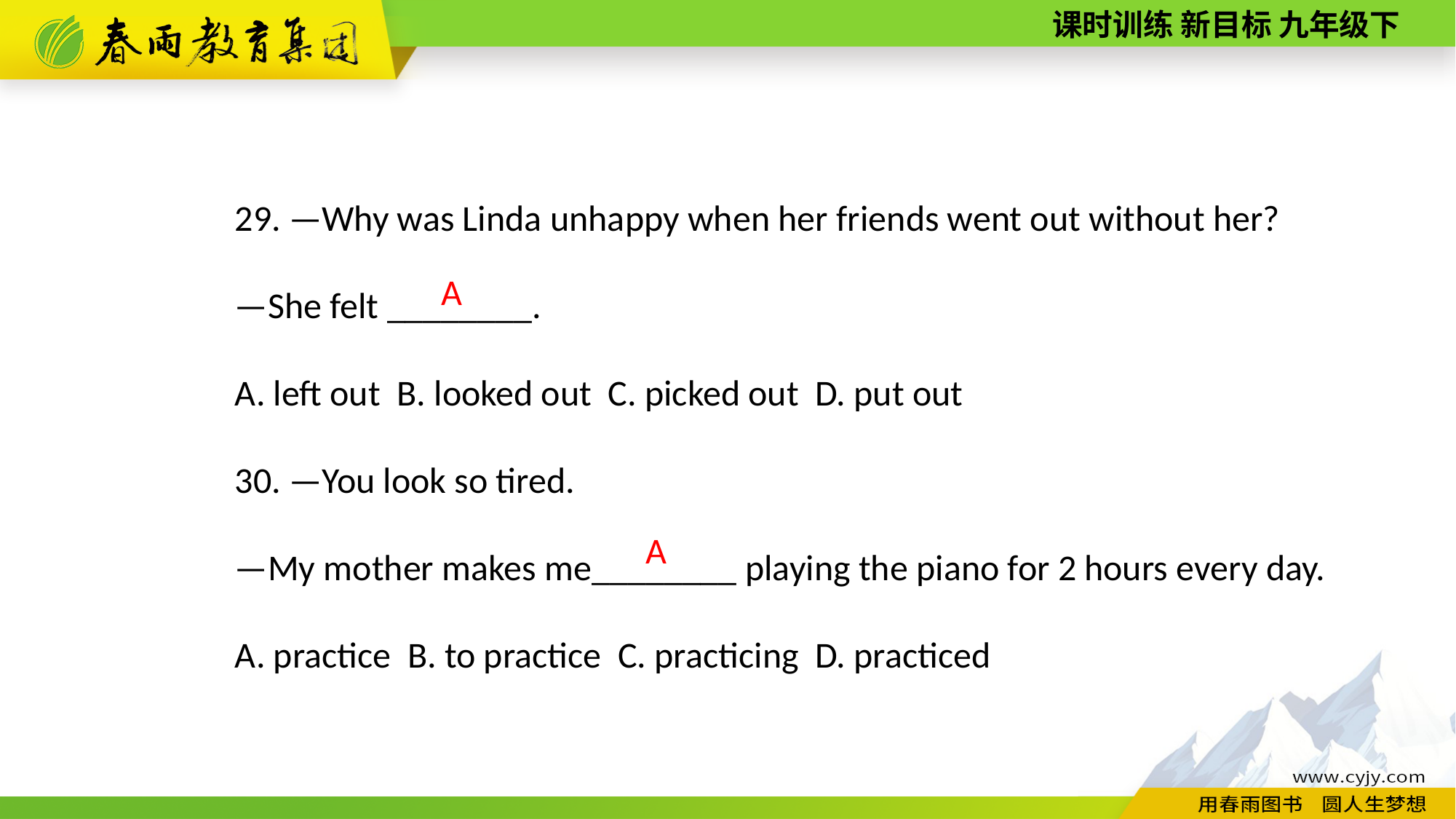

29. —Why was Linda unhappy when her friends went out without her?
—She felt ________.
A. left out  B. looked out  C. picked out  D. put out
30. —You look so tired.
—My mother makes me________ playing the piano for 2 hours every day.
A. practice  B. to practice  C. practicing  D. practiced
A
A